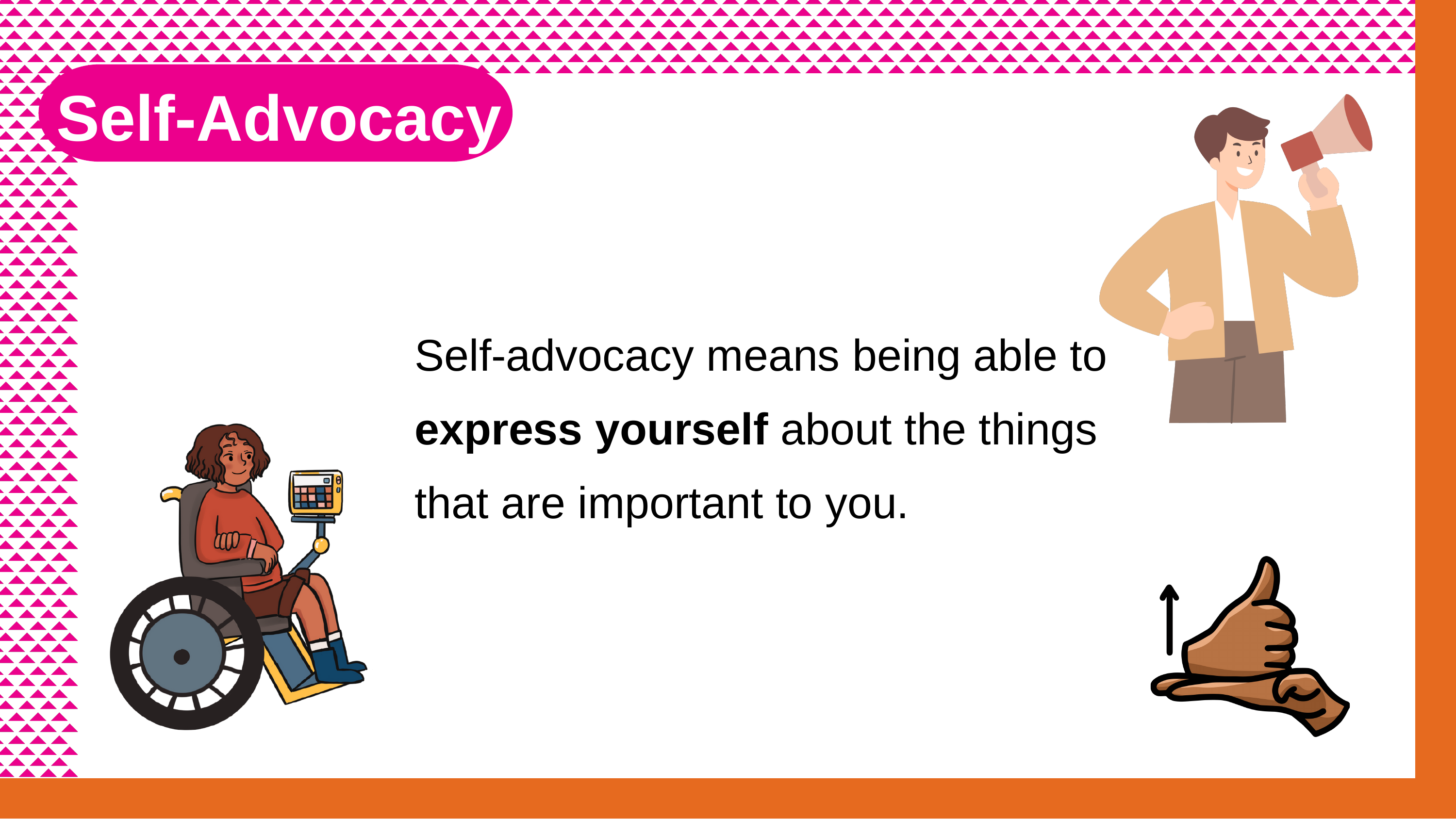

Self-Advocacy

Self-advocacy means being able to express yourself about the things that are important to you.